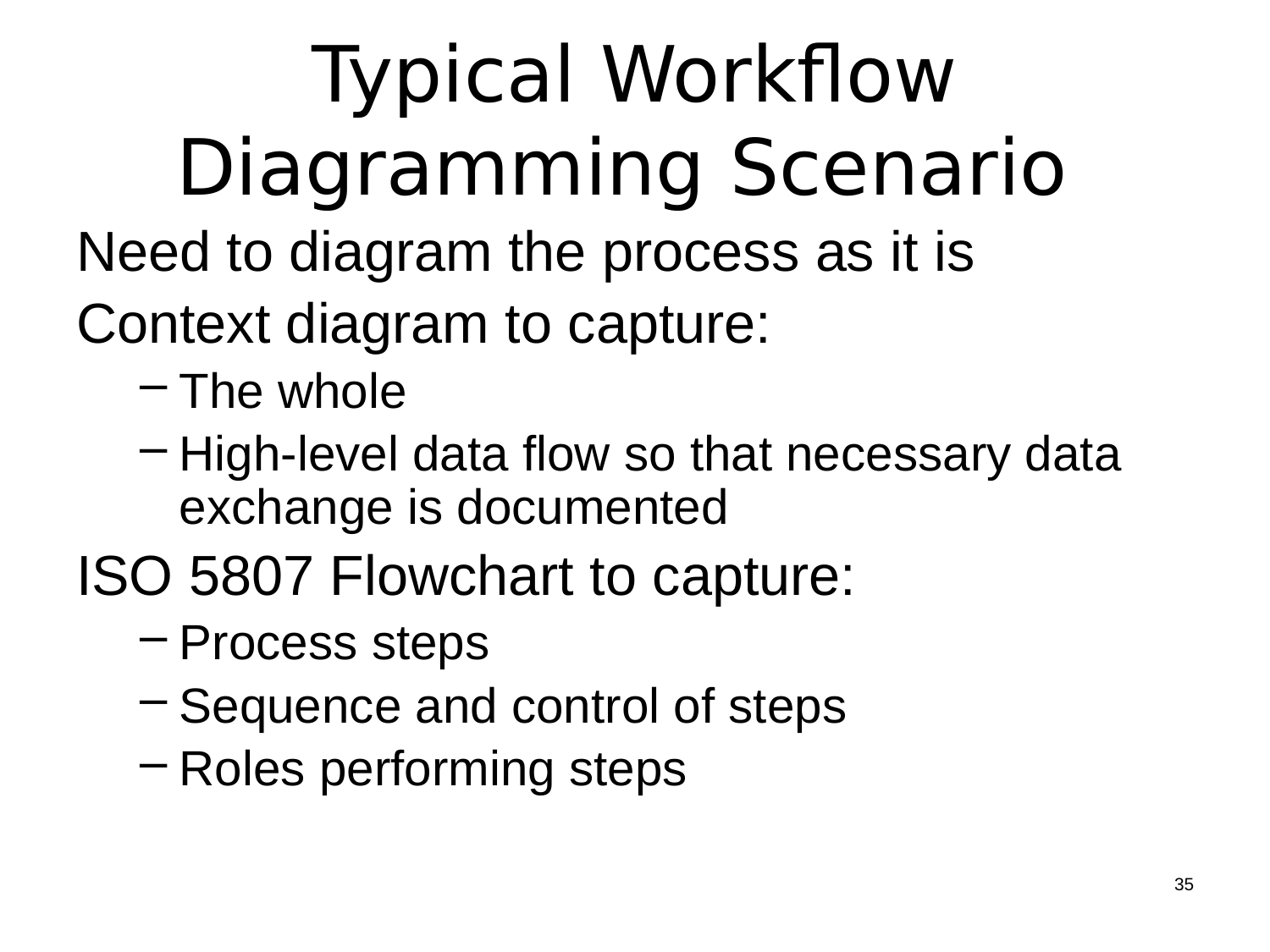

# Typical Workflow Diagramming Scenario
Need to diagram the process as it is
Context diagram to capture:
The whole
High-level data flow so that necessary data exchange is documented
ISO 5807 Flowchart to capture:
Process steps
Sequence and control of steps
Roles performing steps
35